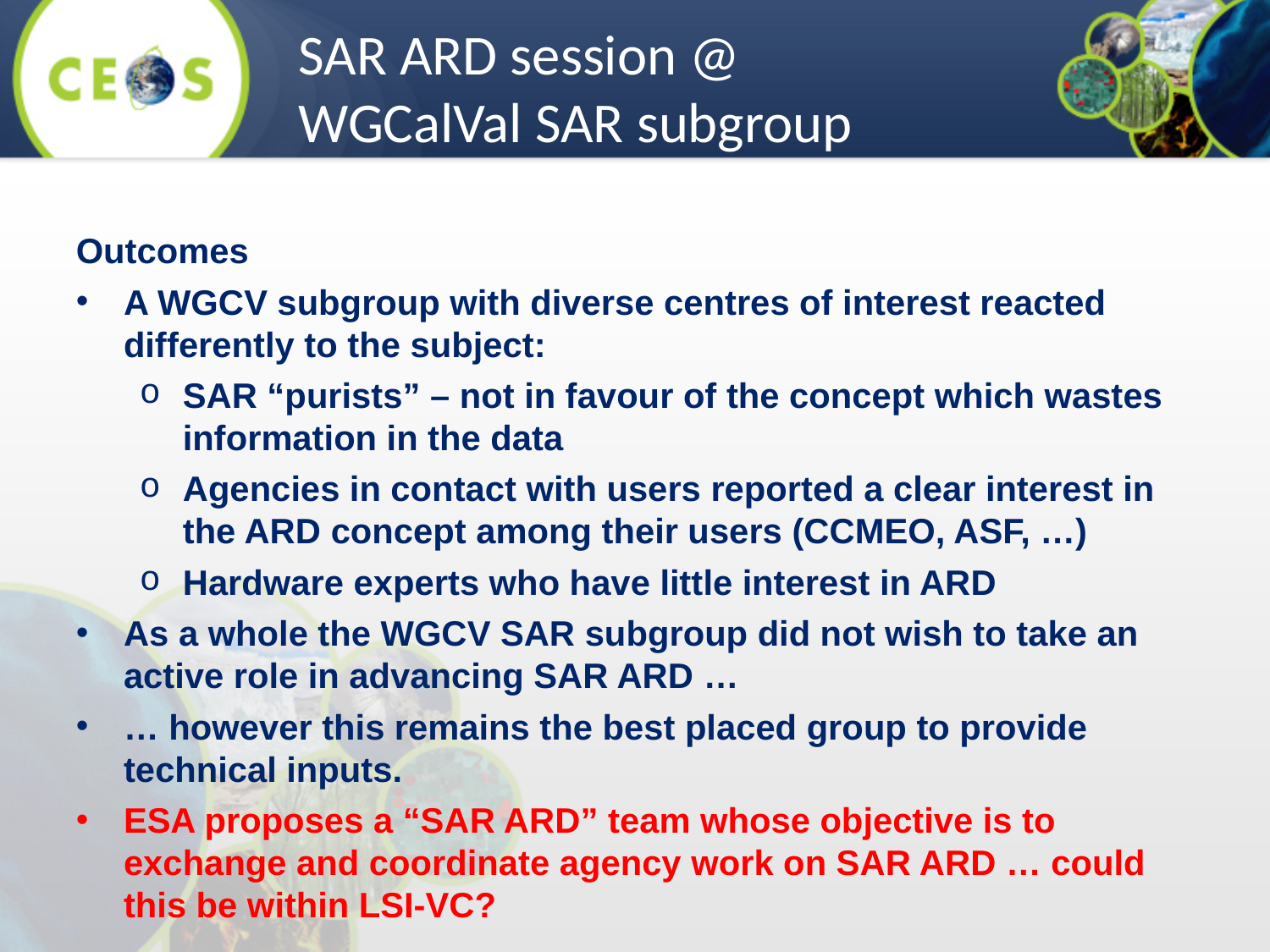

SAR ARD session @ WGCalVal SAR subgroup

Outcomes
A WGCV subgroup with diverse centres of interest reacted differently to the subject:
SAR “purists” – not in favour of the concept which wastes information in the data
Agencies in contact with users reported a clear interest in the ARD concept among their users (CCMEO, ASF, …)
Hardware experts who have little interest in ARD
As a whole the WGCV SAR subgroup did not wish to take an active role in advancing SAR ARD …
… however this remains the best placed group to provide technical inputs.
ESA proposes a “SAR ARD” team whose objective is to exchange and coordinate agency work on SAR ARD … could this be within LSI-VC?